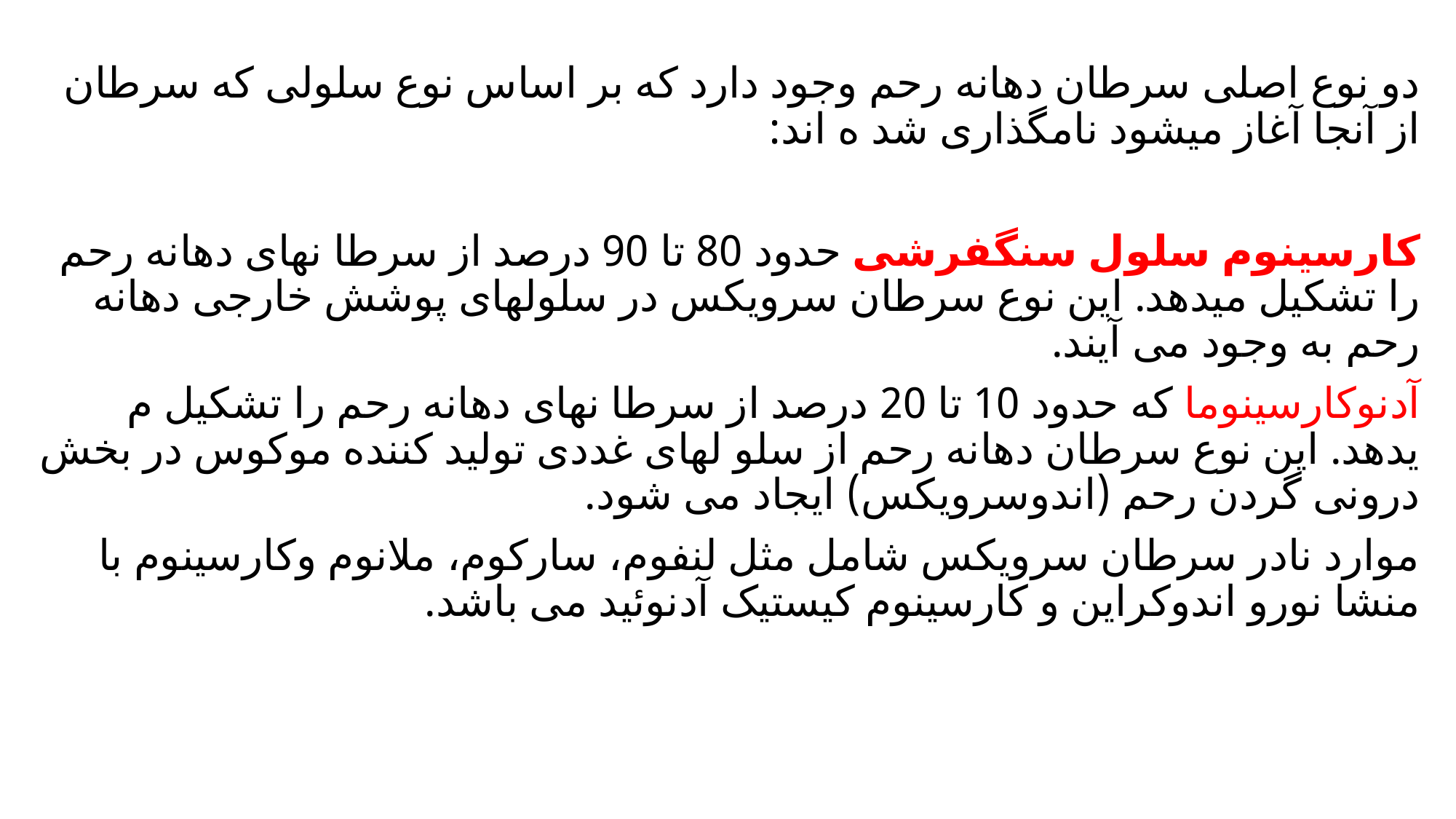

#
دو نوع اصلی سرطان دهانه رحم وجود دارد که بر اساس نوع سلولی که سرطان از آنجا آغاز میشود نامگذاری شد ه اند:

کارسینوم سلول سنگفرشی حدود 80 تا 90 درصد از سرطا نهای دهانه رحم را تشکیل میدهد. این نوع سرطان سرویکس در سلولهای پوشش خارجی دهانه رحم به وجود می آیند.
آدنوکارسینوما که حدود 10 تا 20 درصد از سرطا نهای دهانه رحم را تشکیل م یدهد. این نوع سرطان دهانه رحم از سلو لهای غددی تولید کننده موکوس در بخش درونی گردن رحم (اندوسرویکس) ایجاد می شود.
موارد نادر سرطان سرویکس شامل مثل لنفوم، سارکوم، ملانوم وکارسینوم با منشا نورو اندوکراین و کارسینوم کیستیک آدنوئید می باشد.